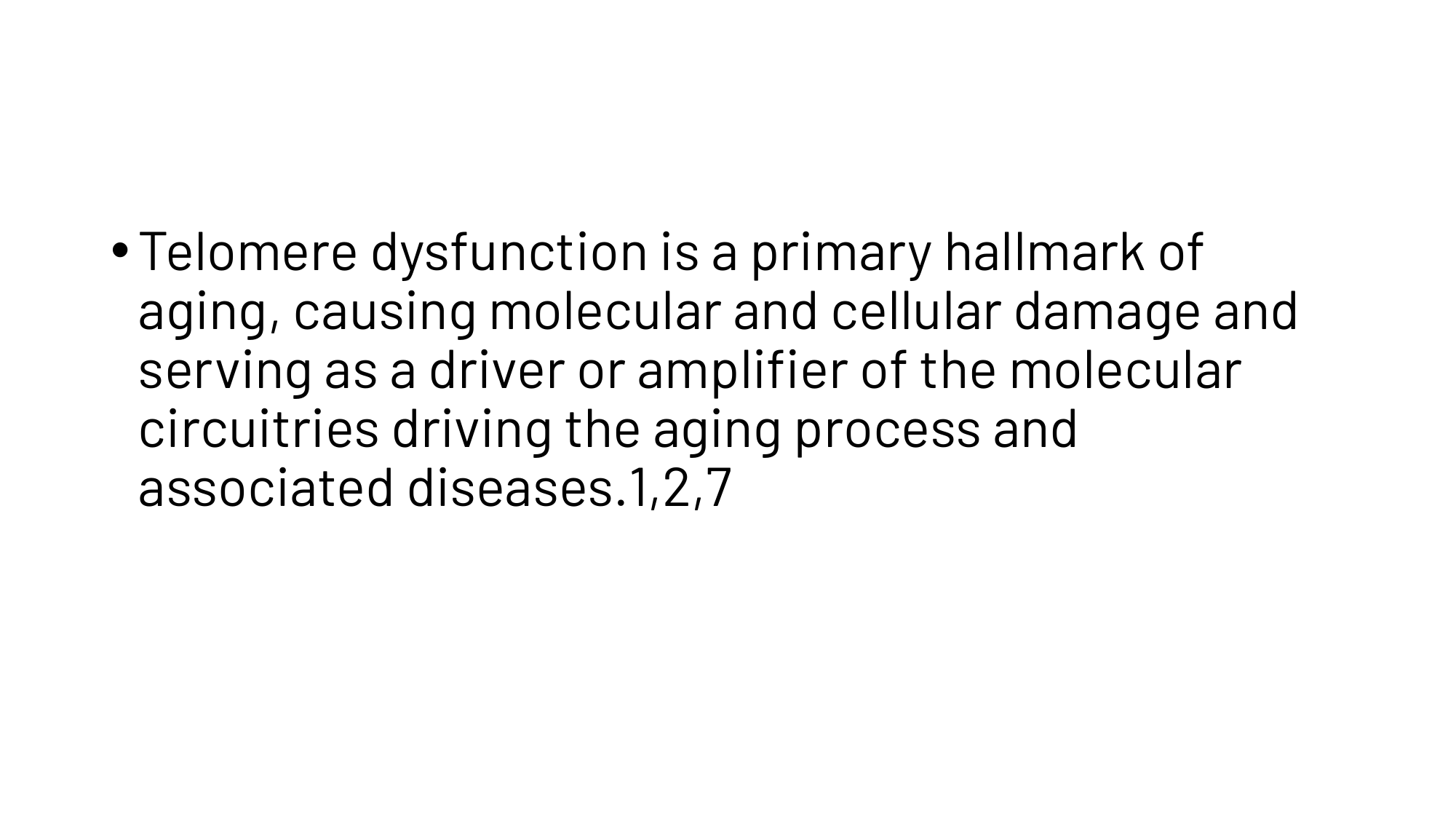

#
Telomere dysfunction is a primary hallmark of aging, causing molecular and cellular damage and serving as a driver or amplifier of the molecular circuitries driving the aging process and associated diseases.1,2,7